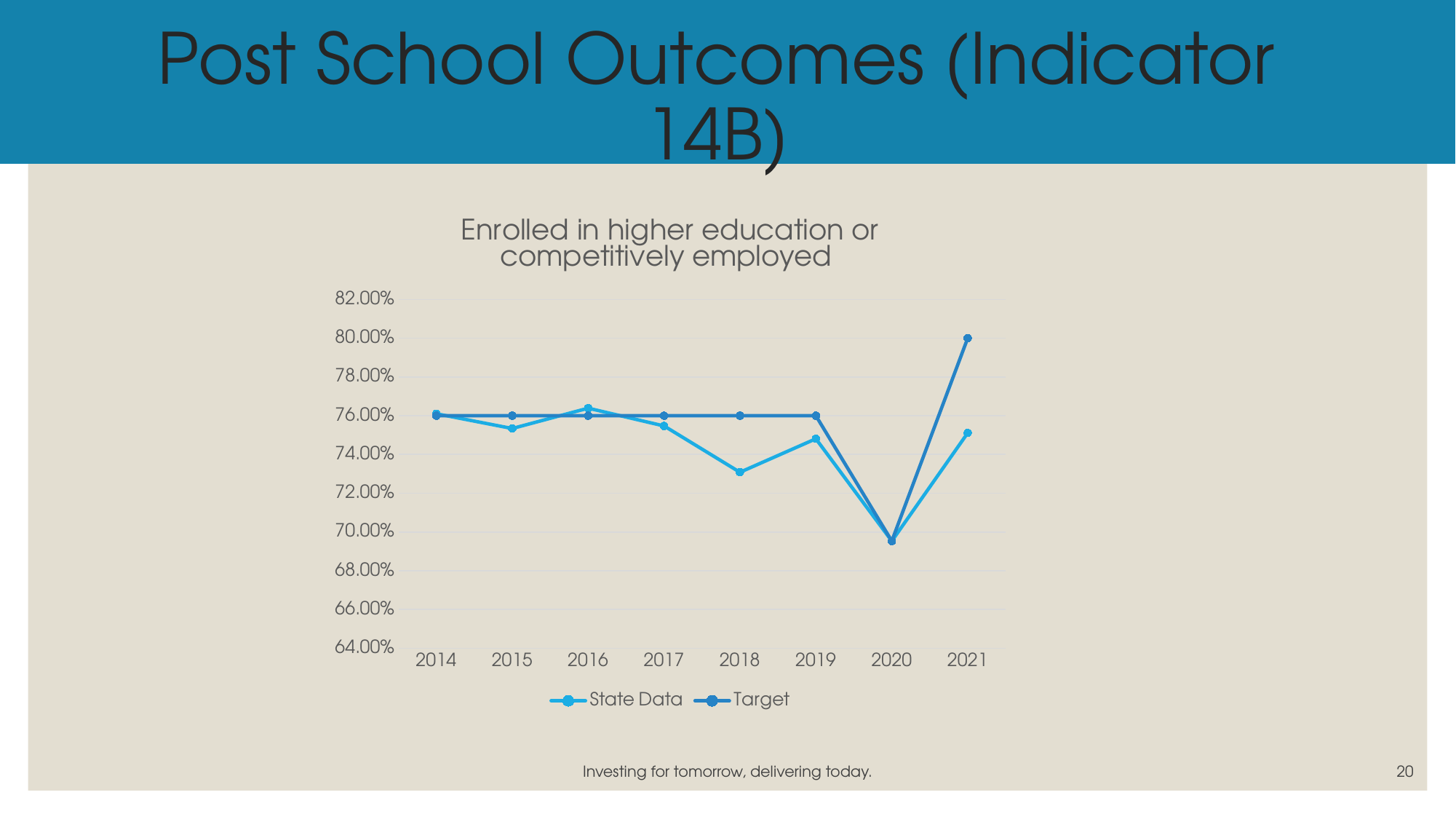

# Post School Outcomes (Indicator 14B)

### Chart: Enrolled in higher education or competitively employed

| Category | State Data | Target |
|---|---|---|
| 2014 | 0.761 | 0.76 |
| 2015 | 0.7534 | 0.76 |
| 2016 | 0.7639 | 0.76 |
| 2017 | 0.7547 | 0.76 |
| 2018 | 0.7308 | 0.76 |
| 2019 | 0.7481 | 0.76 |
| 2020 | 0.6953 | 0.6953 |
| 2021 | 0.7511 | 0.8 |
Investing for tomorrow, delivering today.
20